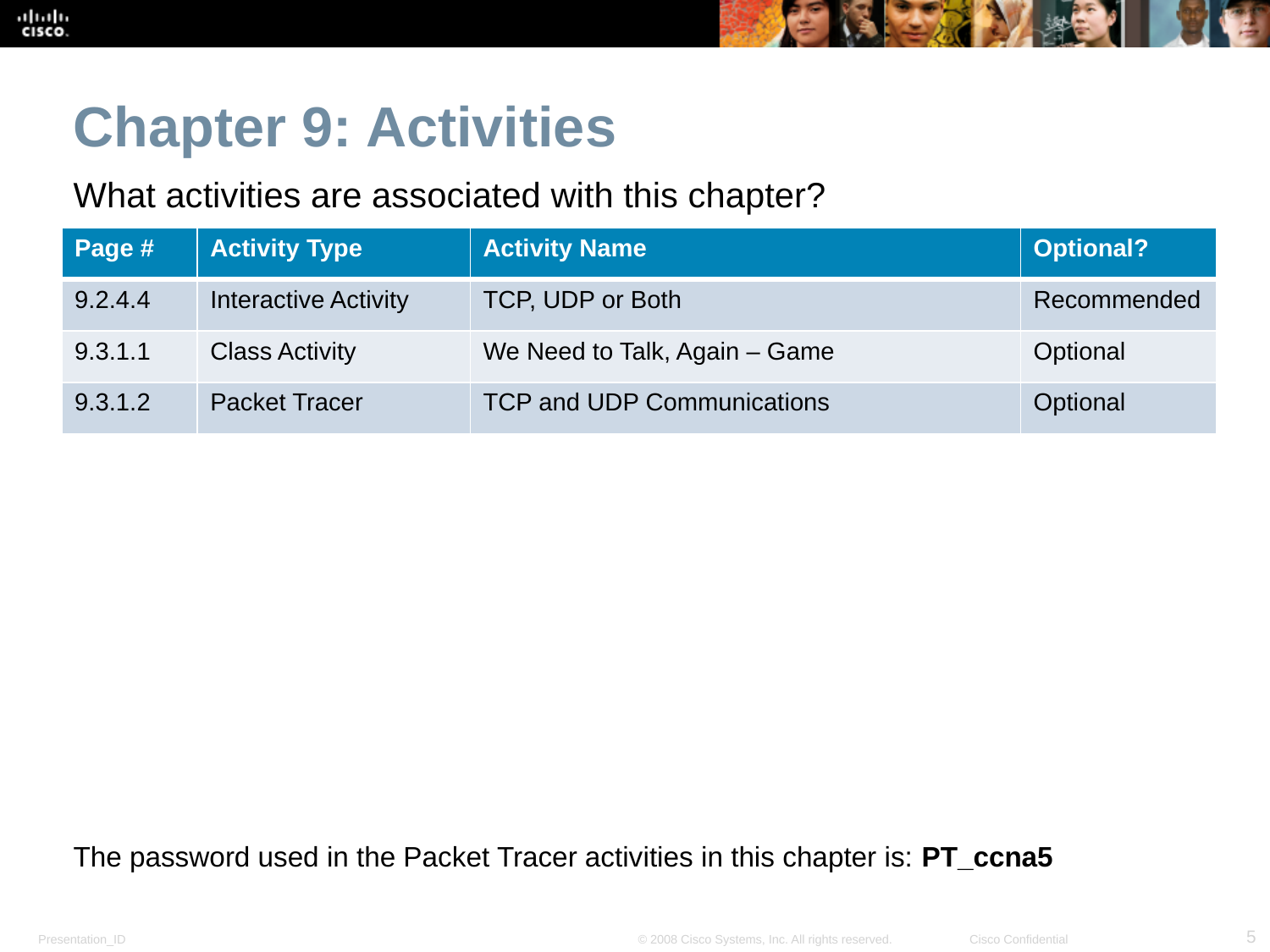

Chapter 9: Activities
What activities are associated with this chapter?

| Page # | Activity Type | Activity Name | Optional? |
| --- | --- | --- | --- |
| 9.2.4.4 | Interactive Activity | TCP, UDP or Both | Recommended |
| 9.3.1.1 | Class Activity | We Need to Talk, Again – Game | Optional |
| 9.3.1.2 | Packet Tracer | TCP and UDP Communications | Optional |
The password used in the Packet Tracer activities in this chapter is: PT_ccna5